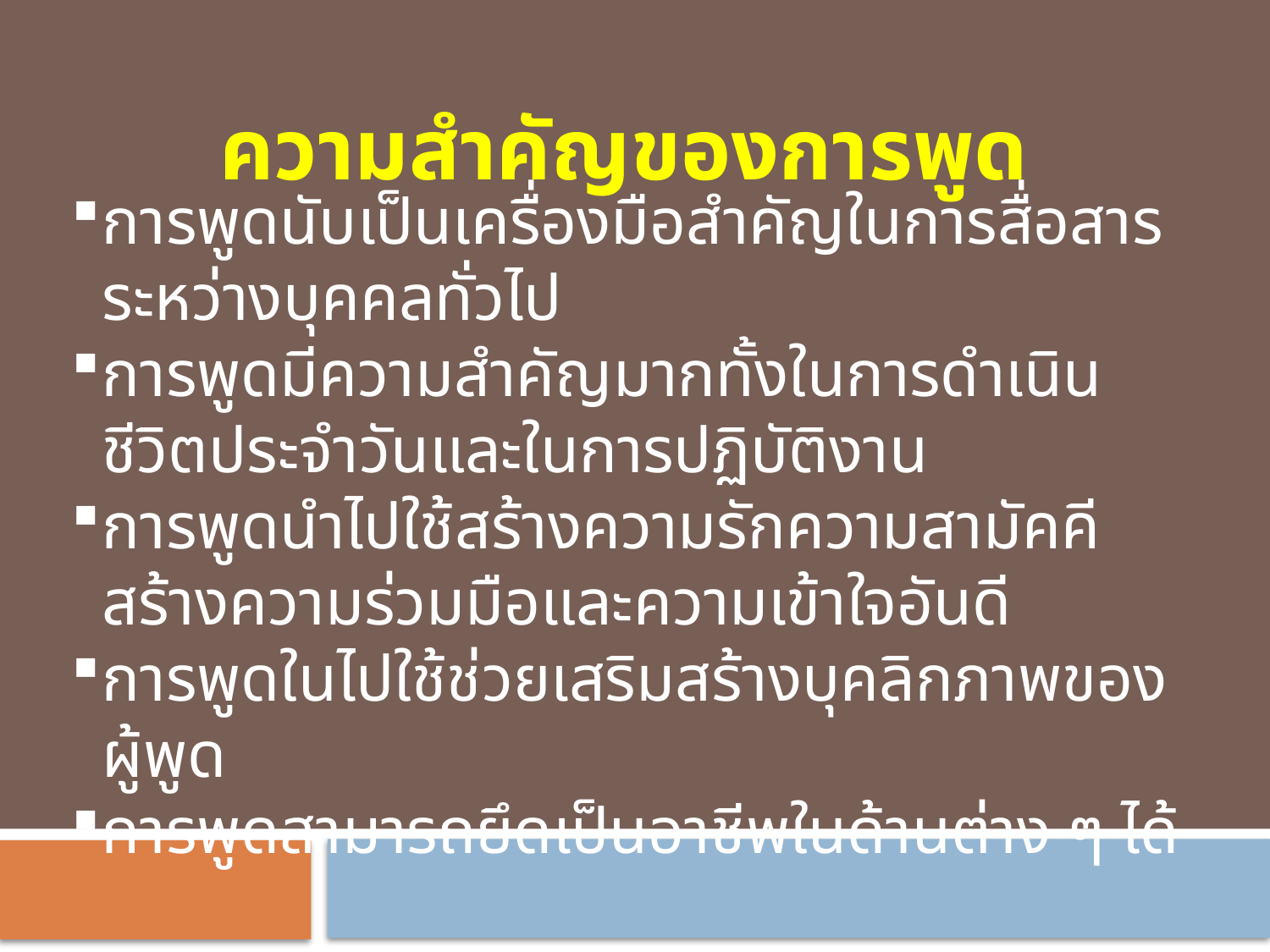

ความสำคัญของการพูด
การพูดนับเป็นเครื่องมือสำคัญในการสื่อสารระหว่างบุคคลทั่วไป
การพูดมีความสำคัญมากทั้งในการดำเนินชีวิตประจำวันและในการปฏิบัติงาน
การพูดนำไปใช้สร้างความรักความสามัคคี สร้างความร่วมมือและความเข้าใจอันดี
การพูดในไปใช้ช่วยเสริมสร้างบุคลิกภาพของผู้พูด
การพูดสามารถยึดเป็นอาชีพในด้านต่าง ๆ ได้